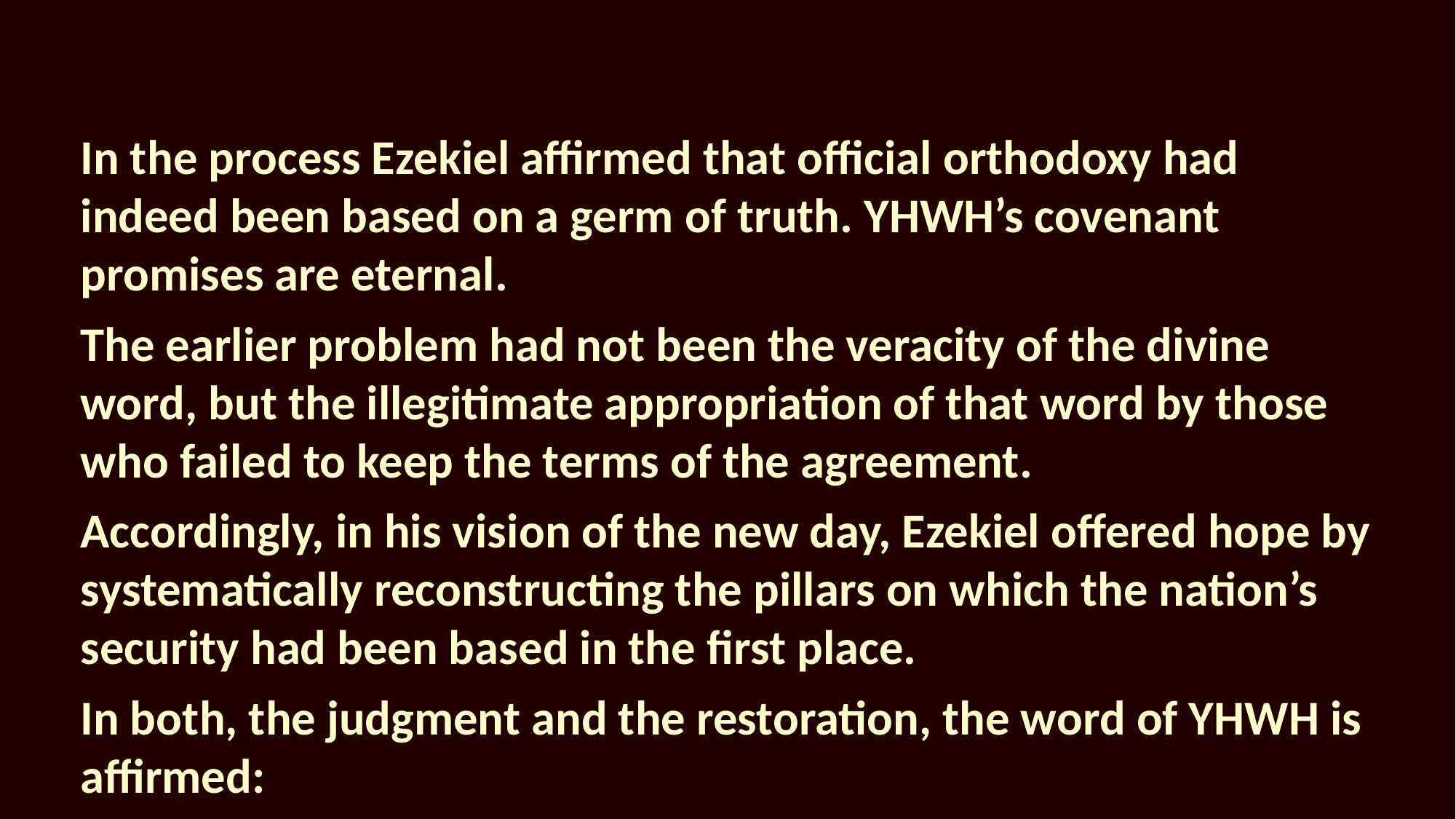

In the process Ezekiel affirmed that official orthodoxy had indeed been based on a germ of truth. YHWH’s covenant promises are eternal.
The earlier problem had not been the veracity of the divine word, but the illegitimate appropriation of that word by those who failed to keep the terms of the agreement.
Accordingly, in his vision of the new day, Ezekiel offered hope by systematically reconstructing the pillars on which the nation’s security had been based in the first place.
In both, the judgment and the restoration, the word of YHWH is affirmed: